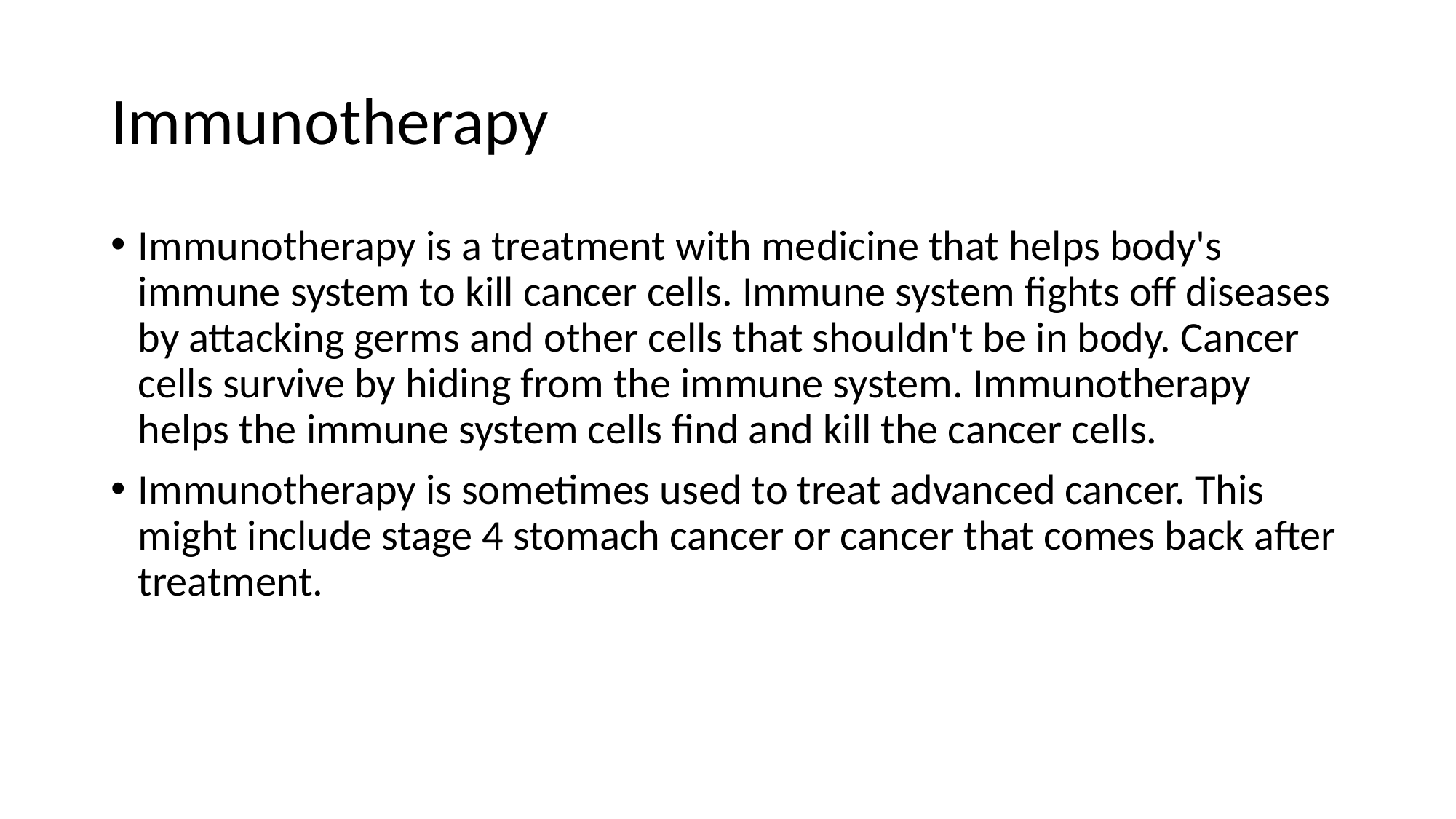

# Immunotherapy
Immunotherapy is a treatment with medicine that helps body's immune system to kill cancer cells. Immune system fights off diseases by attacking germs and other cells that shouldn't be in body. Cancer cells survive by hiding from the immune system. Immunotherapy helps the immune system cells find and kill the cancer cells.
Immunotherapy is sometimes used to treat advanced cancer. This might include stage 4 stomach cancer or cancer that comes back after treatment.